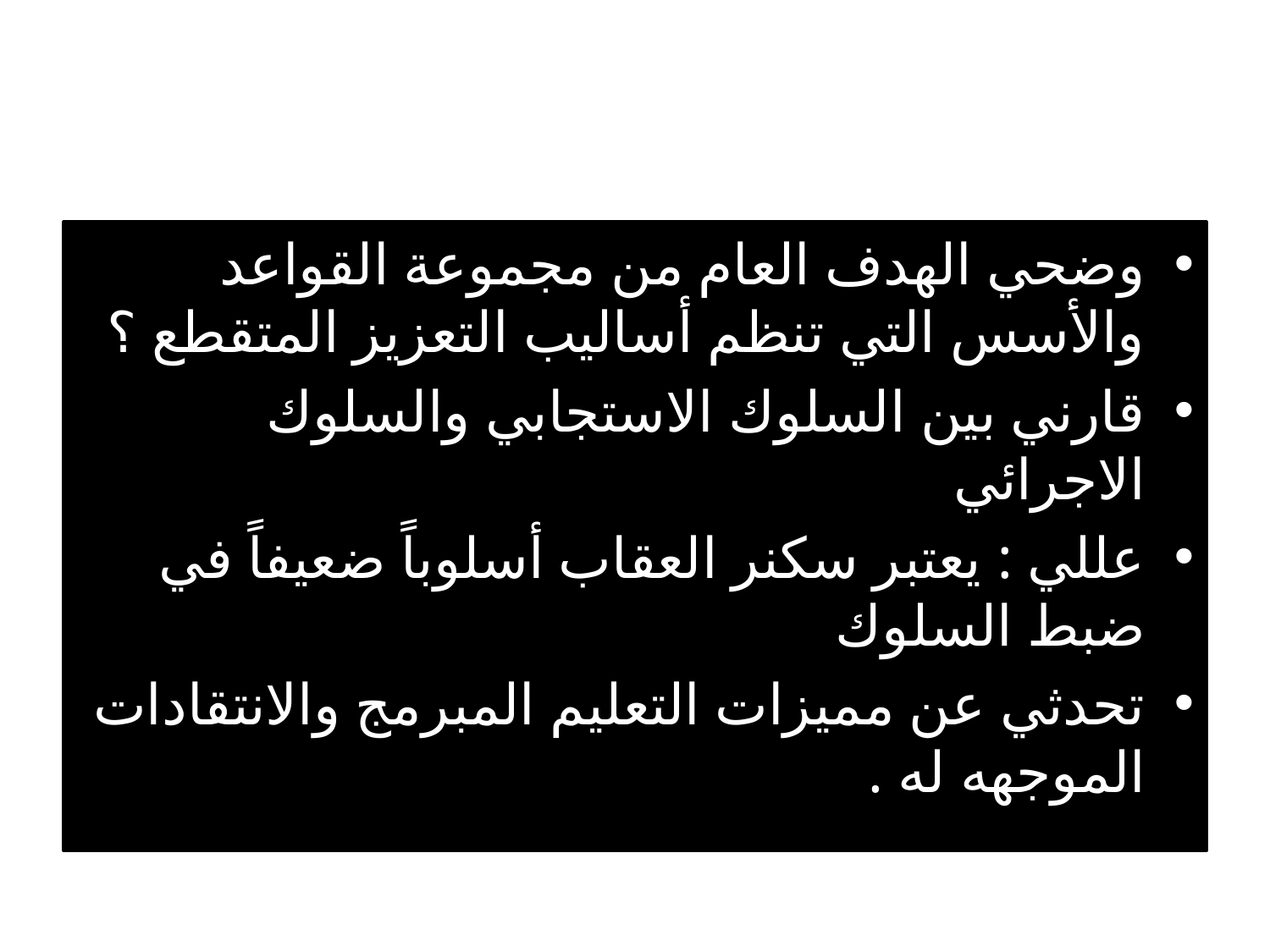

وضحي الهدف العام من مجموعة القواعد والأسس التي تنظم أساليب التعزيز المتقطع ؟
قارني بين السلوك الاستجابي والسلوك الاجرائي
عللي : يعتبر سكنر العقاب أسلوباً ضعيفاً في ضبط السلوك
تحدثي عن مميزات التعليم المبرمج والانتقادات الموجهه له .